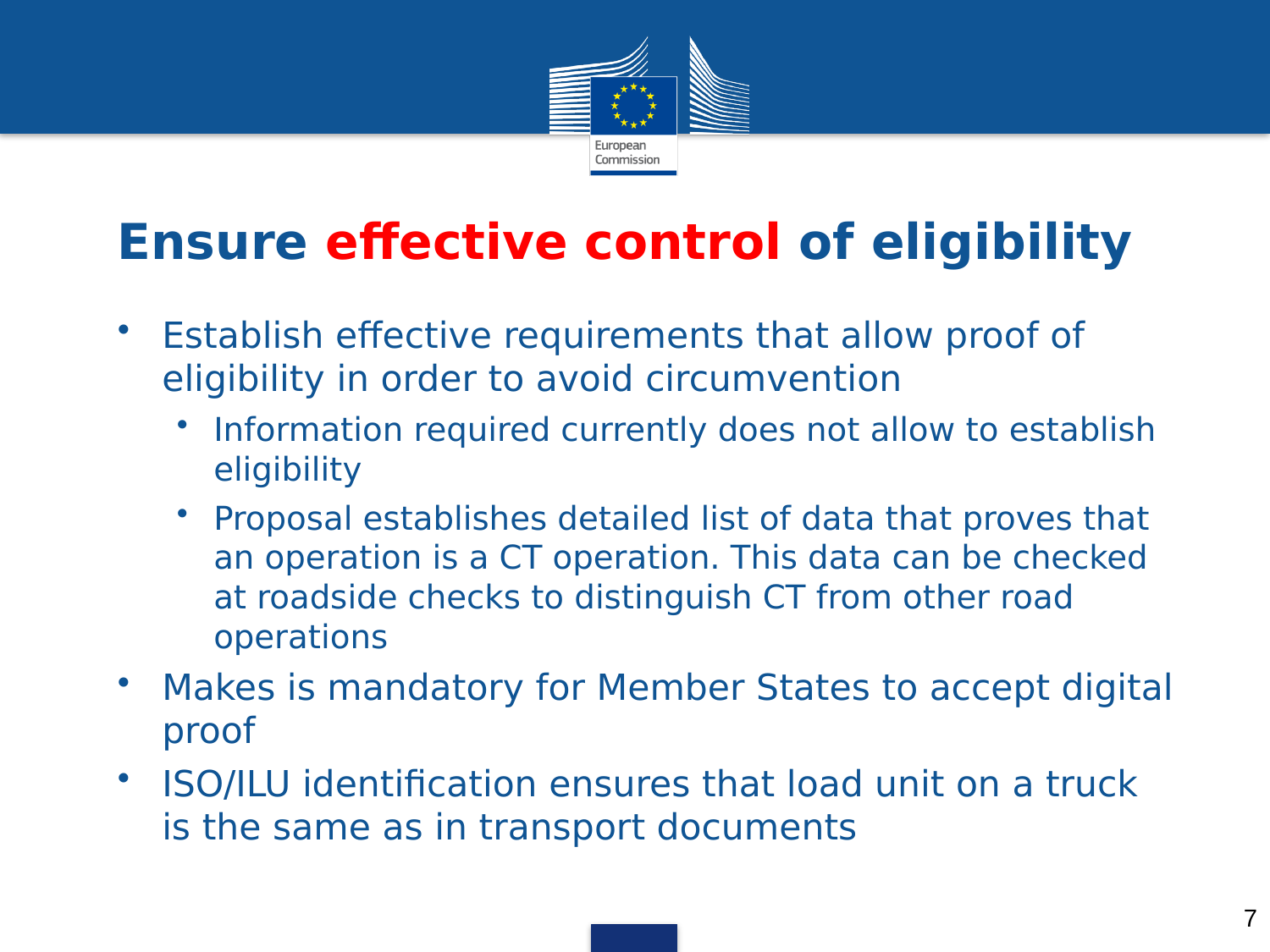

# Ensure effective control of eligibility
Establish effective requirements that allow proof of eligibility in order to avoid circumvention
Information required currently does not allow to establish eligibility
Proposal establishes detailed list of data that proves that an operation is a CT operation. This data can be checked at roadside checks to distinguish CT from other road operations
Makes is mandatory for Member States to accept digital proof
ISO/ILU identification ensures that load unit on a truck is the same as in transport documents

7